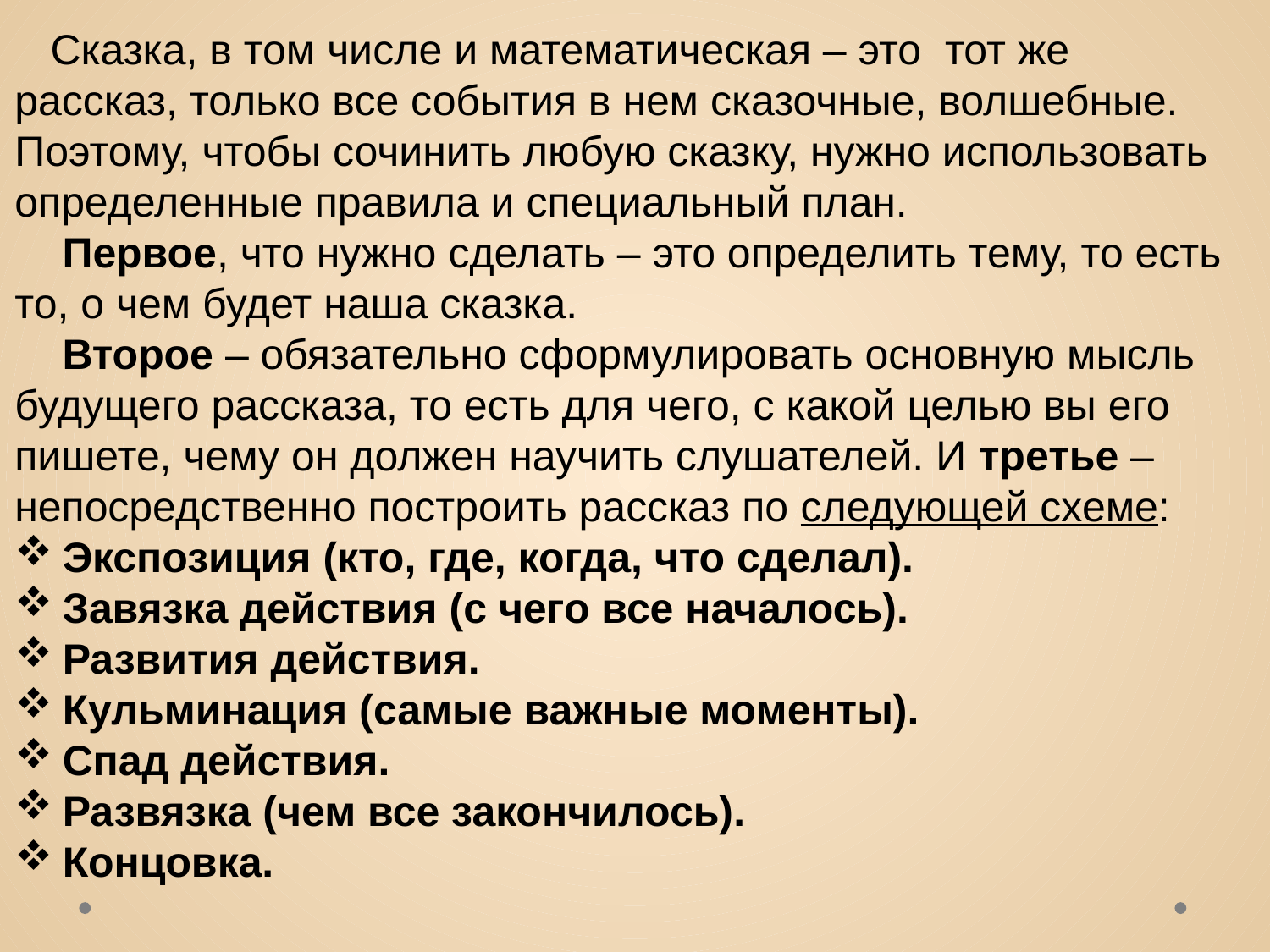

Сказка, в том числе и математическая – это  тот же рассказ, только все события в нем сказочные, волшебные. Поэтому, чтобы сочинить любую сказку, нужно использовать определенные правила и специальный план.
    Первое, что нужно сделать – это определить тему, то есть то, о чем будет наша сказка.
    Второе – обязательно сформулировать основную мысль будущего рассказа, то есть для чего, с какой целью вы его пишете, чему он должен научить слушателей. И третье – непосредственно построить рассказ по следующей схеме:
Экспозиция (кто, где, когда, что сделал).
Завязка действия (с чего все началось).
Развития действия.
Кульминация (самые важные моменты).
Спад действия.
Развязка (чем все закончилось).
Концовка.